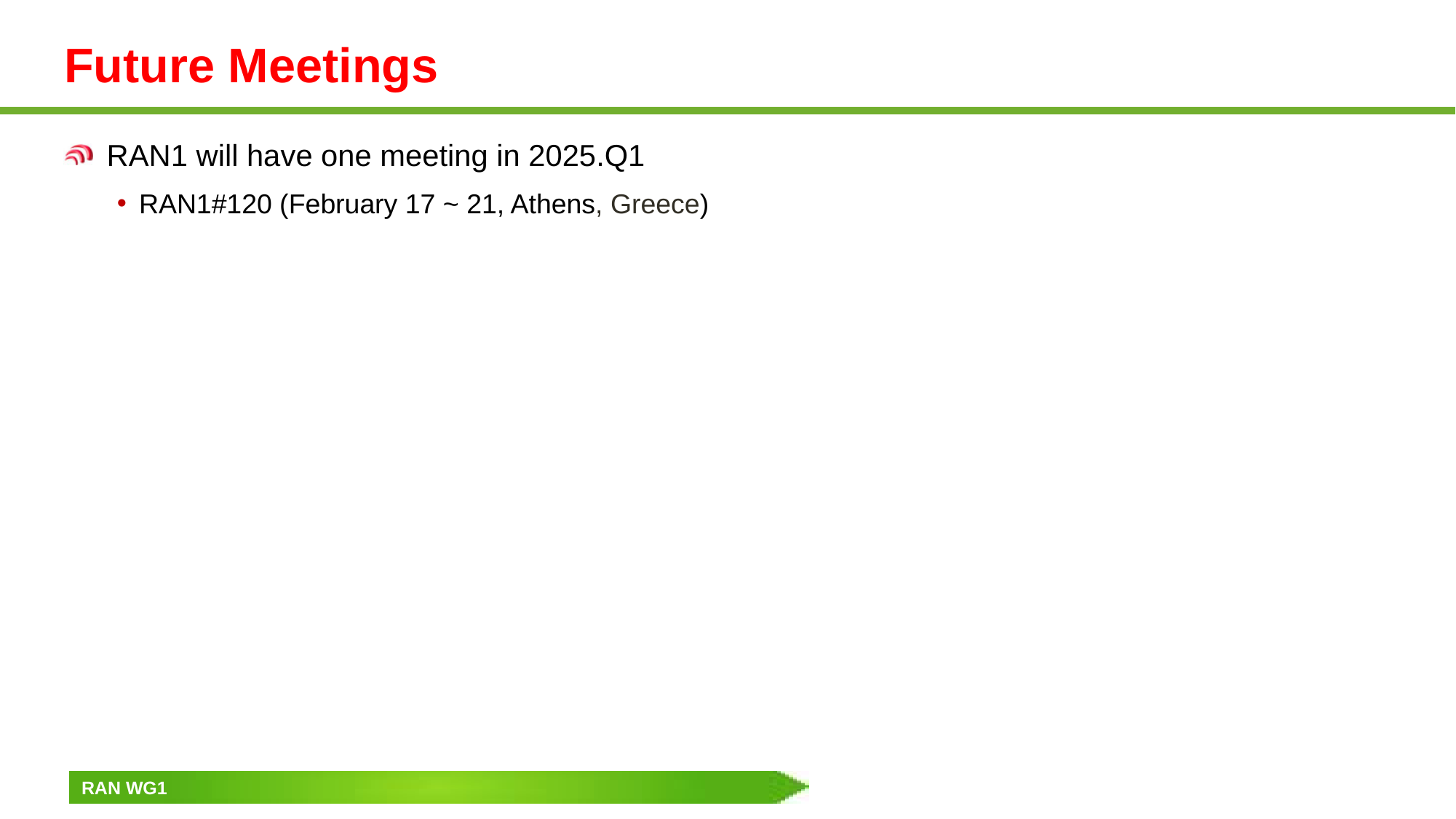

# Future Meetings
RAN1 will have one meeting in 2025.Q1
RAN1#120 (February 17 ~ 21, Athens, Greece)